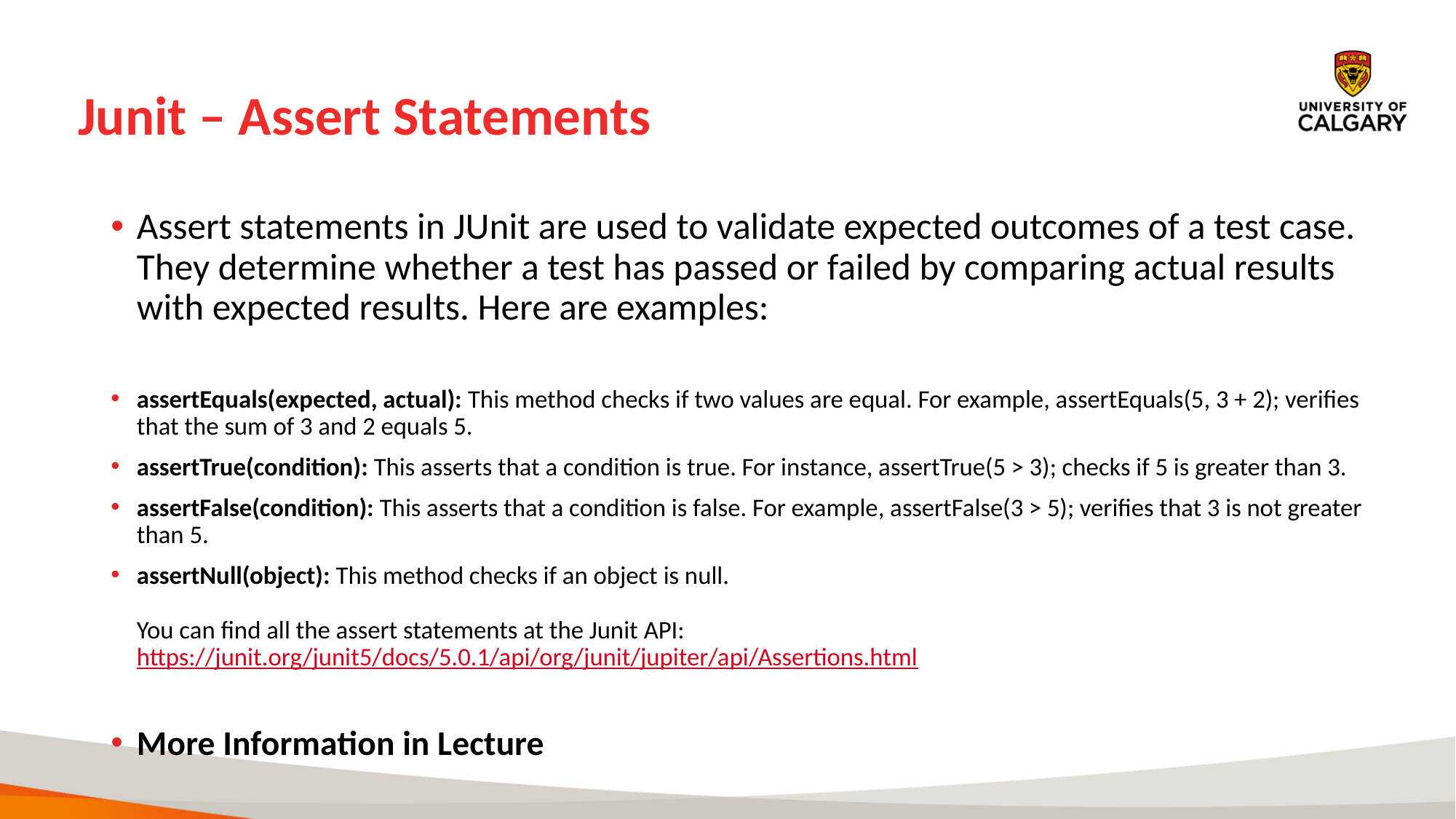

# Junit – Assert Statements
Assert statements in JUnit are used to validate expected outcomes of a test case. They determine whether a test has passed or failed by comparing actual results with expected results. Here are examples:
assertEquals(expected, actual): This method checks if two values are equal. For example, assertEquals(5, 3 + 2); verifies that the sum of 3 and 2 equals 5.
assertTrue(condition): This asserts that a condition is true. For instance, assertTrue(5 > 3); checks if 5 is greater than 3.
assertFalse(condition): This asserts that a condition is false. For example, assertFalse(3 > 5); verifies that 3 is not greater than 5.
assertNull(object): This method checks if an object is null.
You can find all the assert statements at the Junit API: https://junit.org/junit5/docs/5.0.1/api/org/junit/jupiter/api/Assertions.html

More Information in Lecture